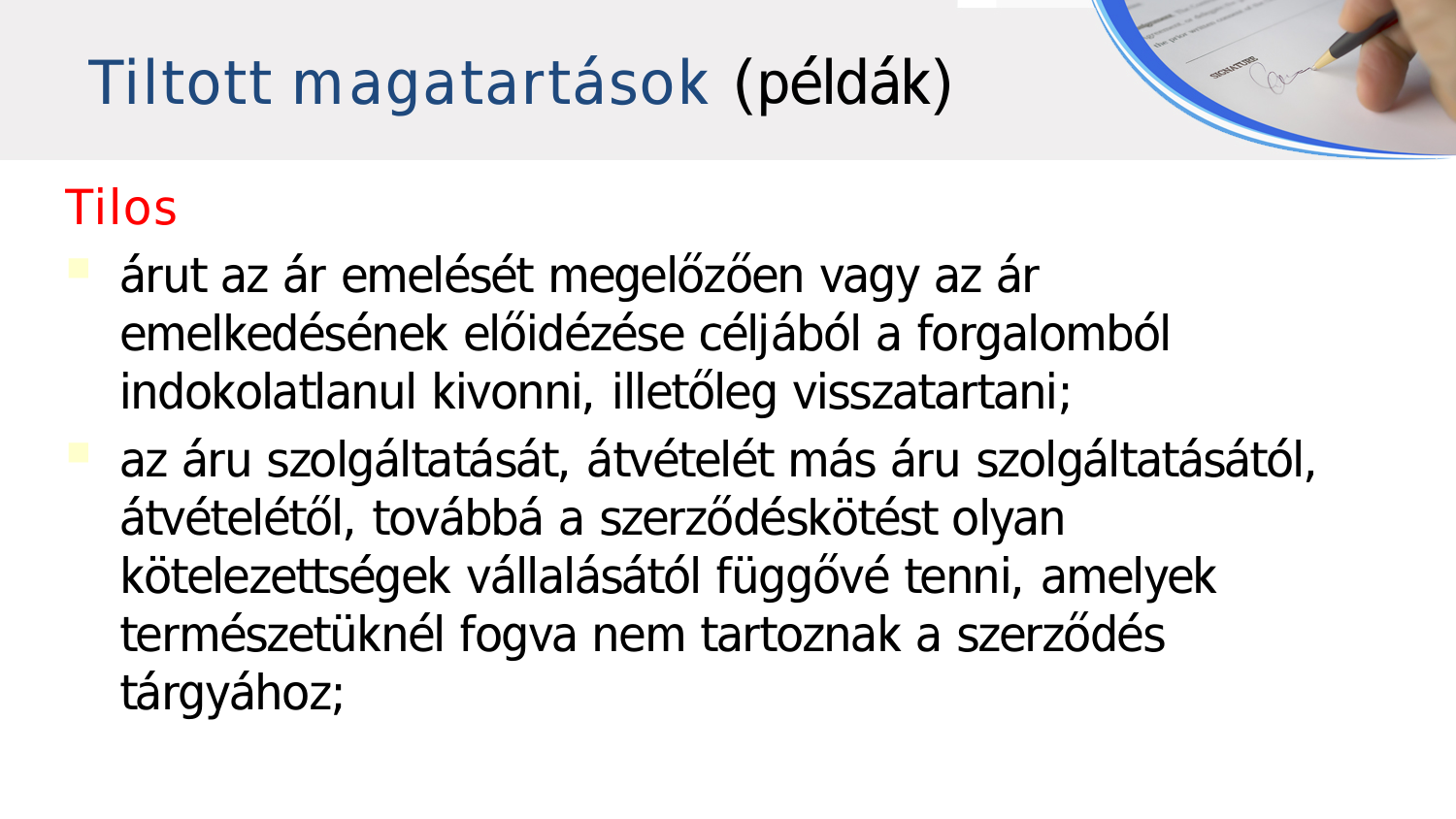

Tiltott magatartások (példák)
Tilos
árut az ár emelését megelőzően vagy az ár emelkedésének előidézése céljából a forgalomból indokolatlanul kivonni, illetőleg visszatartani;
az áru szolgáltatását, átvételét más áru szolgáltatásától, átvételétől, továbbá a szerződéskötést olyan kötelezettségek vállalásától függővé tenni, amelyek természetüknél fogva nem tartoznak a szerződés tárgyához;